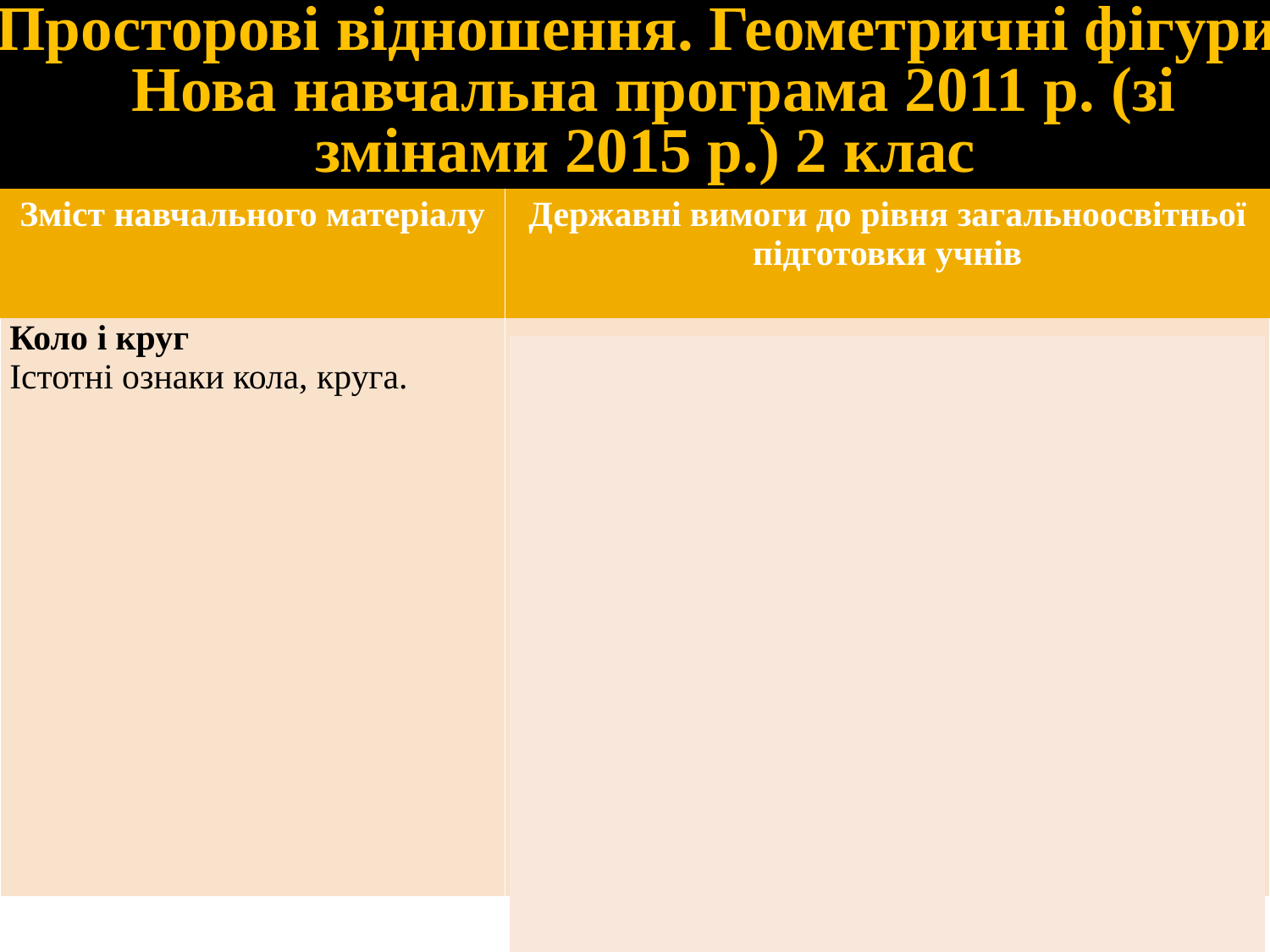

# Просторові відношення. Геометричні фігури. Нова навчальна програма 2011 р. (зі змінами 2015 р.) 2 клас
| Зміст навчального матеріалу | Державні вимоги до рівня загальноосвітньої підготовки учнів |
| --- | --- |
| Коло і круг Істотні ознаки кола, круга. | розрізняє коло і круг за істотними ознаками; розуміє, що коло – це замкнена крива; розуміє, що круг – це частина площини, обмежена колом. |